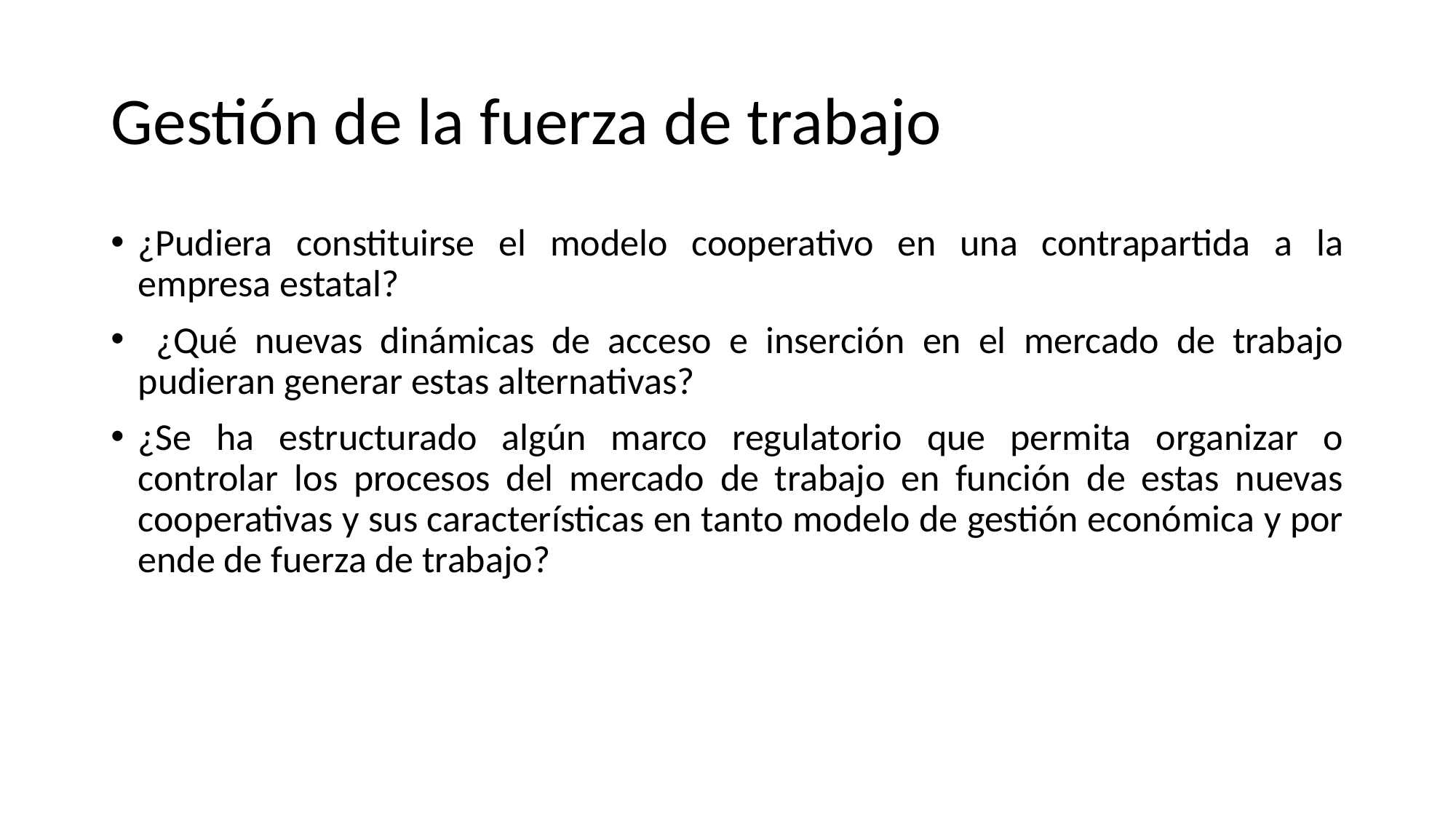

# Gestión de la fuerza de trabajo
¿Pudiera constituirse el modelo cooperativo en una contrapartida a la empresa estatal?
 ¿Qué nuevas dinámicas de acceso e inserción en el mercado de trabajo pudieran generar estas alternativas?
¿Se ha estructurado algún marco regulatorio que permita organizar o controlar los procesos del mercado de trabajo en función de estas nuevas cooperativas y sus características en tanto modelo de gestión económica y por ende de fuerza de trabajo?